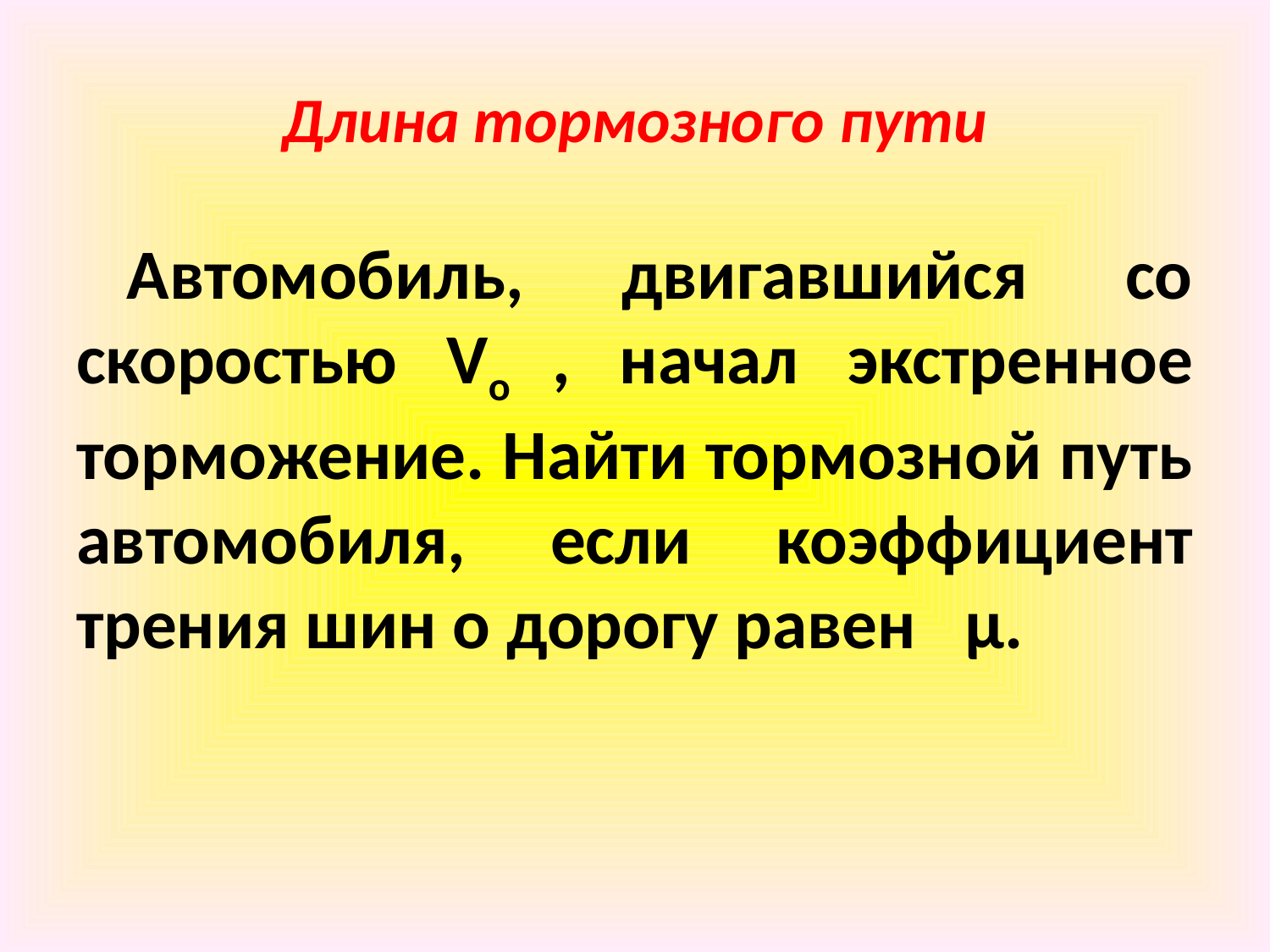

# Длина тормозного пути
Автомобиль, двигавшийся со скоростью Vо , начал экстренное торможение. Найти тормозной путь автомобиля, если коэффициент трения шин о дорогу равен   μ.